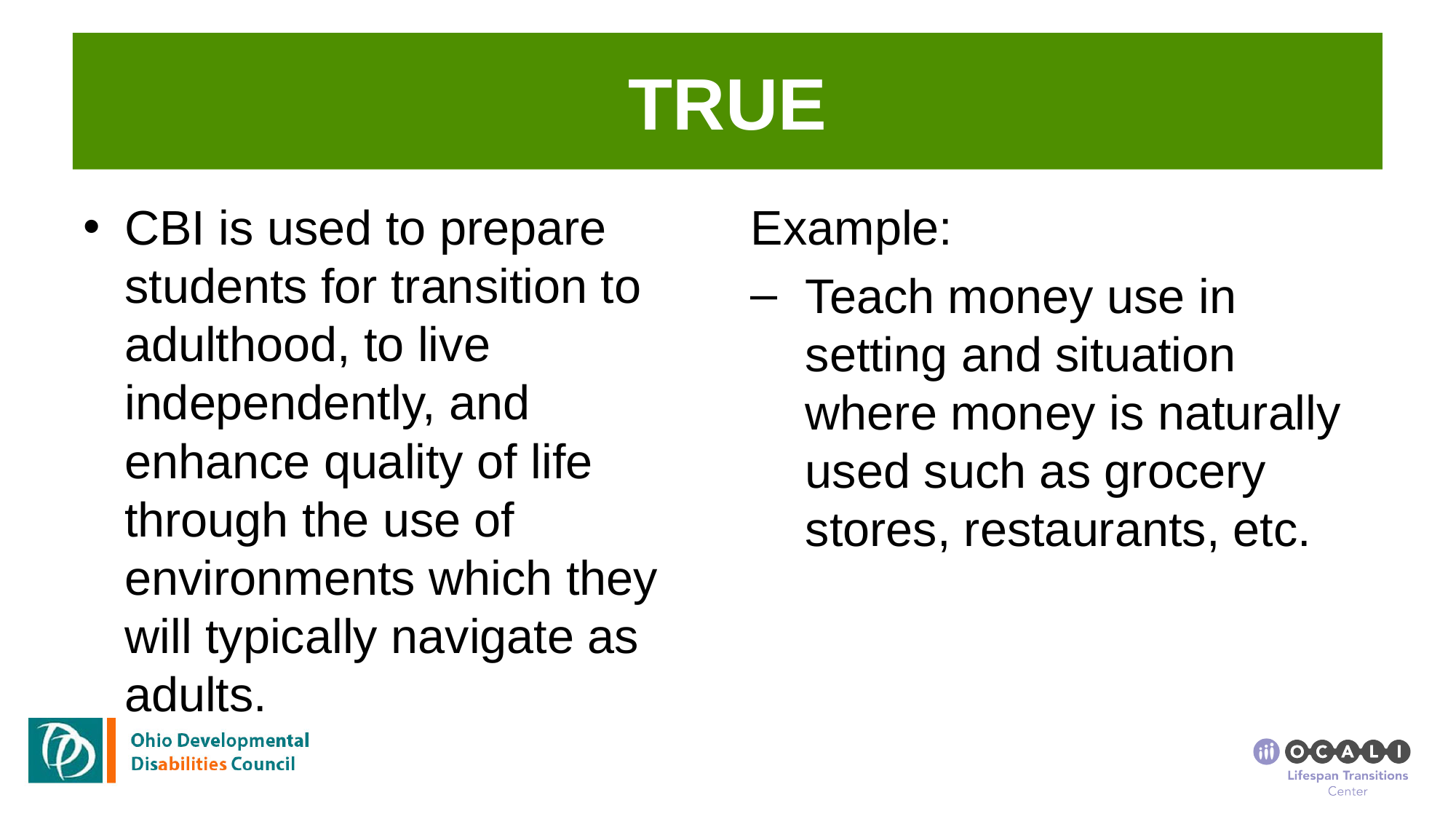

# TRUE
CBI is used to prepare students for transition to adulthood, to live independently, and enhance quality of life through the use of environments which they will typically navigate as adults.

Example:
Teach money use in setting and situation where money is naturally used such as grocery stores, restaurants, etc.